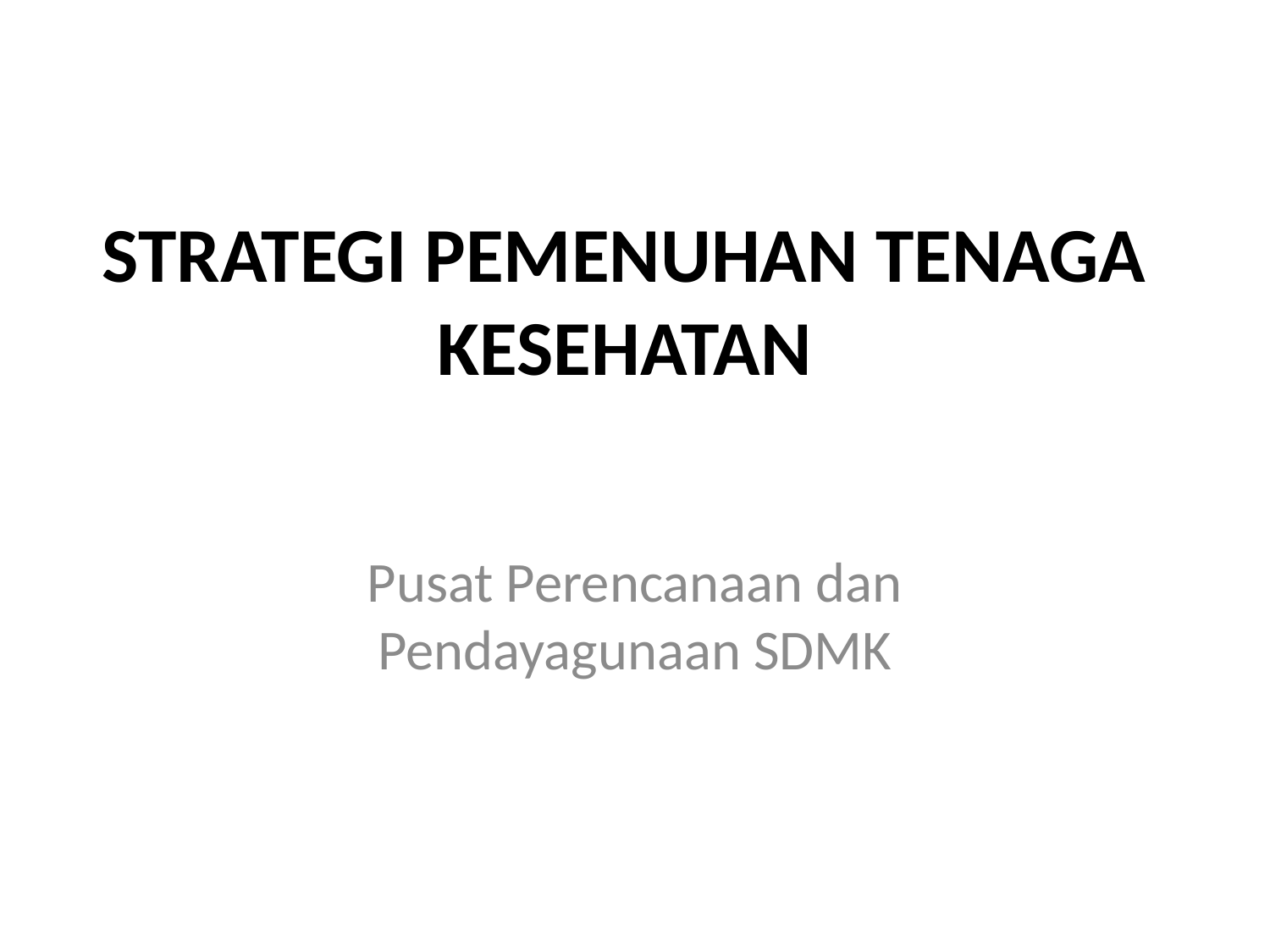

# STRATEGI PEMENUHAN TENAGA KESEHATAN
Pusat Perencanaan dan Pendayagunaan SDMK